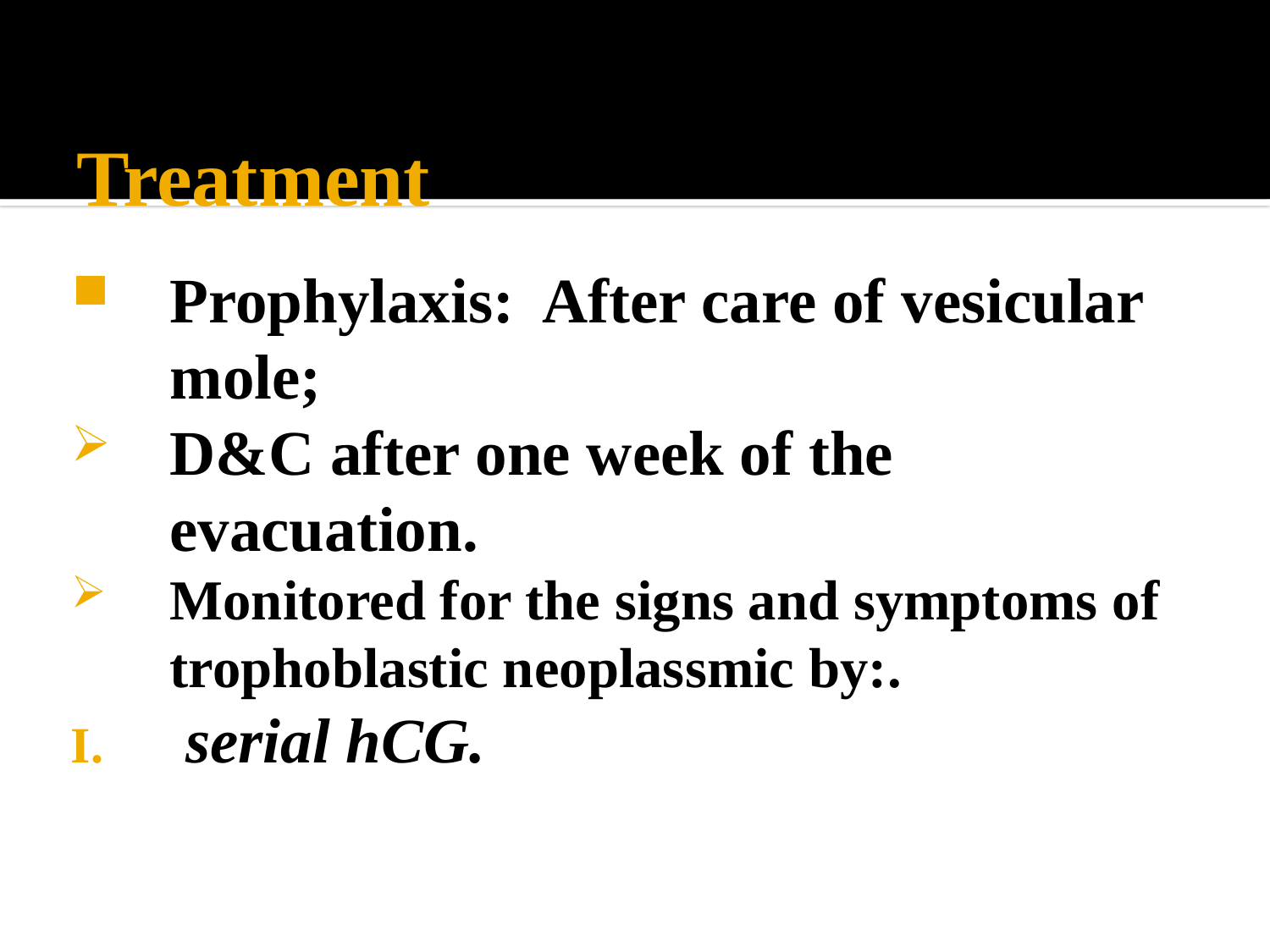

# Treatment
Prophylaxis:  After care of vesicular mole;
D&C after one week of the evacuation.
Monitored for the signs and symptoms of trophoblastic neoplassmic by:.
 serial hCG.